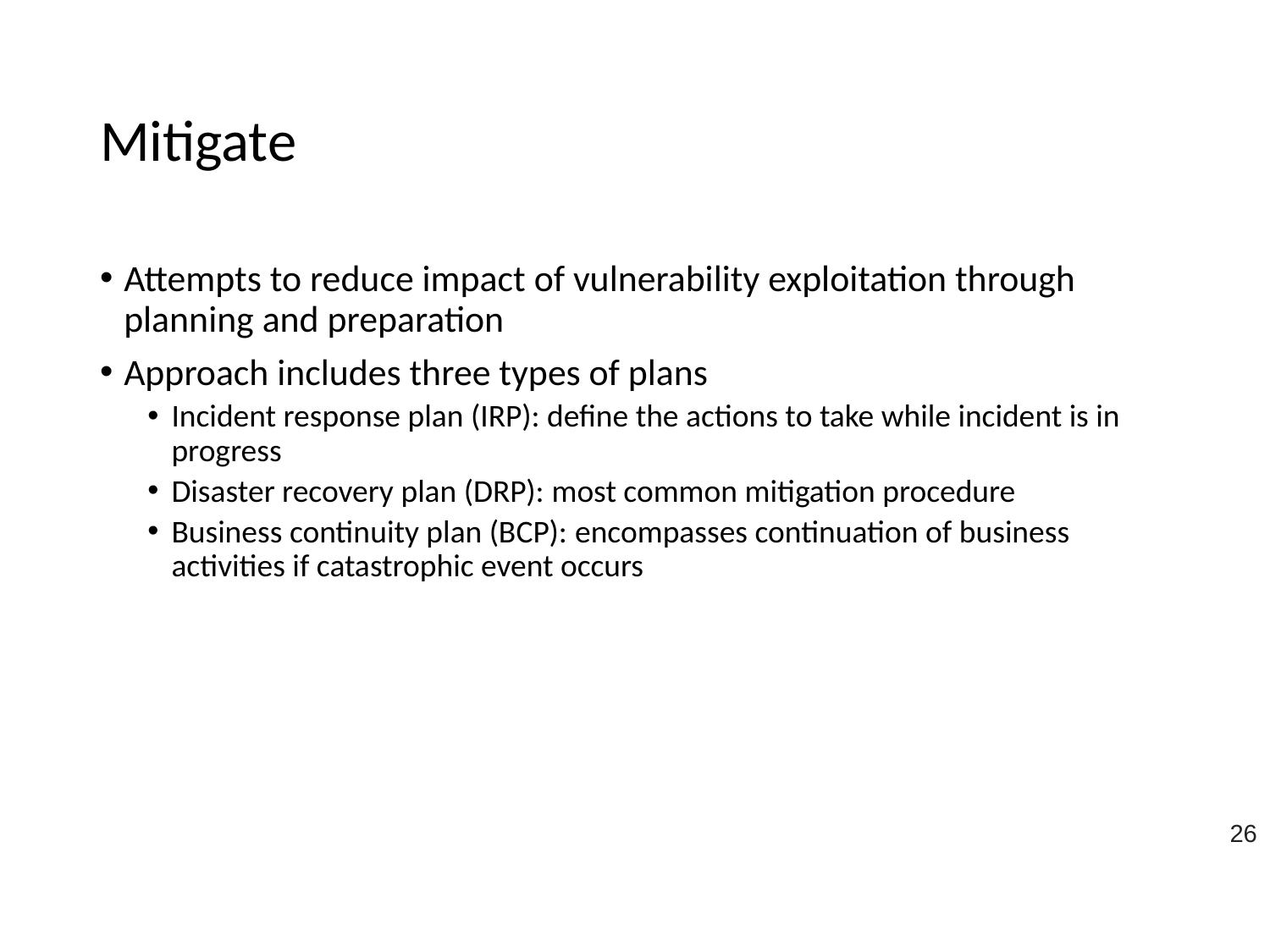

# Mitigate
Attempts to reduce impact of vulnerability exploitation through planning and preparation
Approach includes three types of plans
Incident response plan (IRP): define the actions to take while incident is in progress
Disaster recovery plan (DRP): most common mitigation procedure
Business continuity plan (BCP): encompasses continuation of business activities if catastrophic event occurs
26